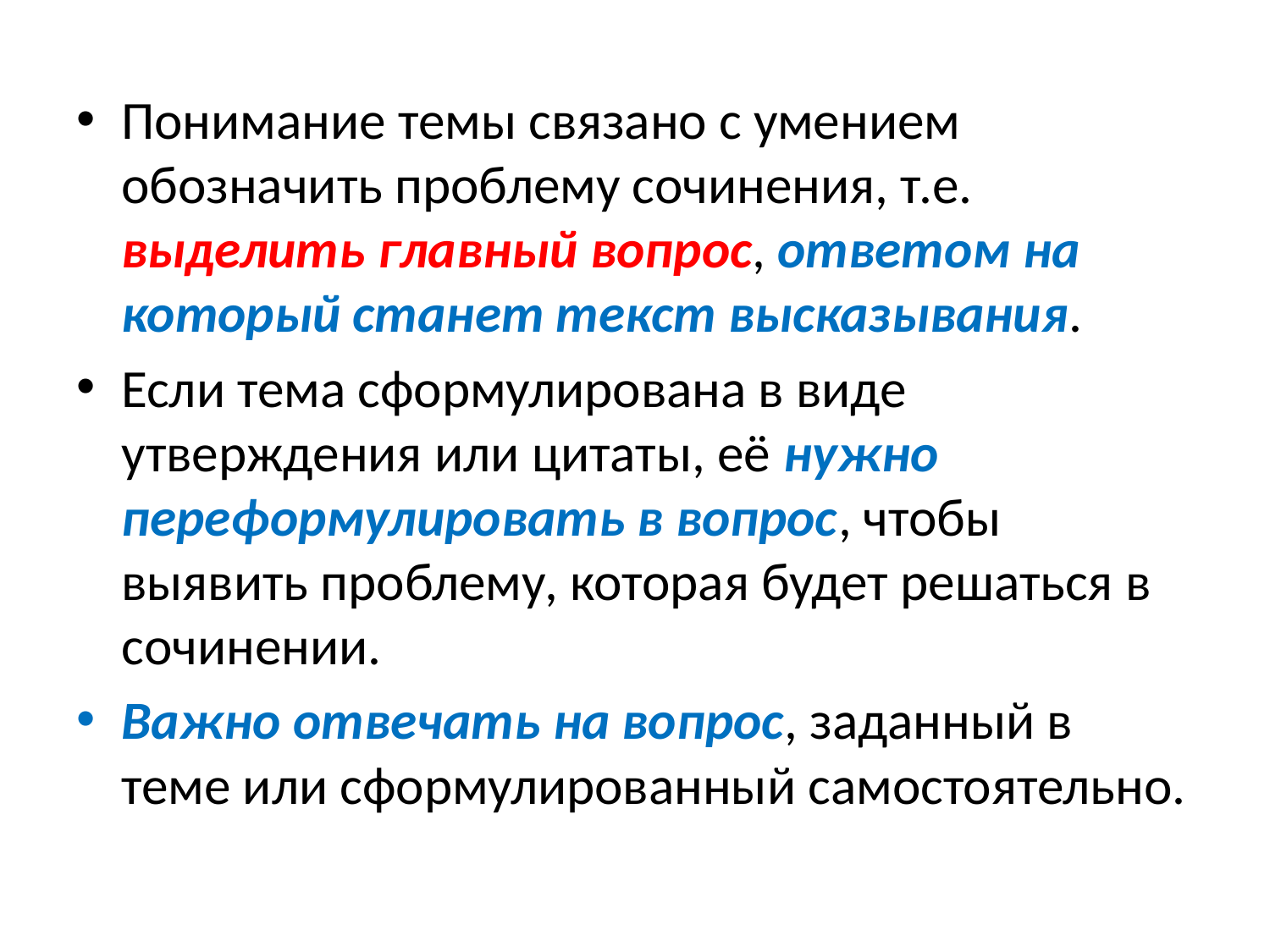

Понимание темы связано с умением обозначить проблему сочинения, т.е. выделить главный вопрос, ответом на который станет текст высказывания.
Если тема сформулирована в виде утверждения или цитаты, её нужно переформулировать в вопрос, чтобы выявить проблему, которая будет решаться в сочинении.
Важно отвечать на вопрос, заданный в теме или сформулированный самостоятельно.